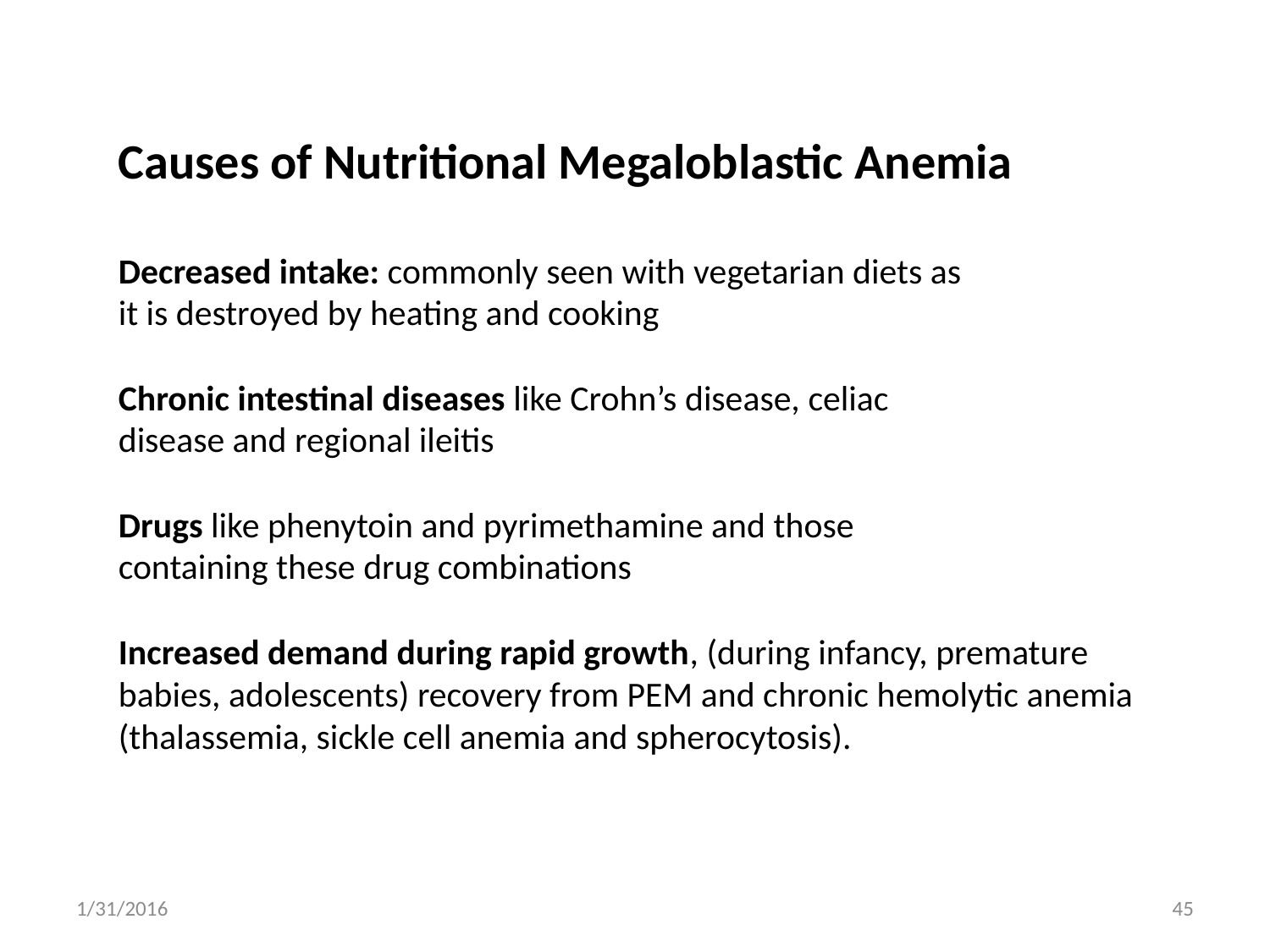

Causes of Nutritional Megaloblastic Anemia

Decreased intake: commonly seen with vegetarian diets as
it is destroyed by heating and cooking

Chronic intestinal diseases like Crohn’s disease, celiac
disease and regional ileitis

Drugs like phenytoin and pyrimethamine and those
containing these drug combinations

Increased demand during rapid growth, (during infancy, premature babies, adolescents) recovery from PEM and chronic hemolytic anemia
(thalassemia, sickle cell anemia and spherocytosis).
1/31/2016
45